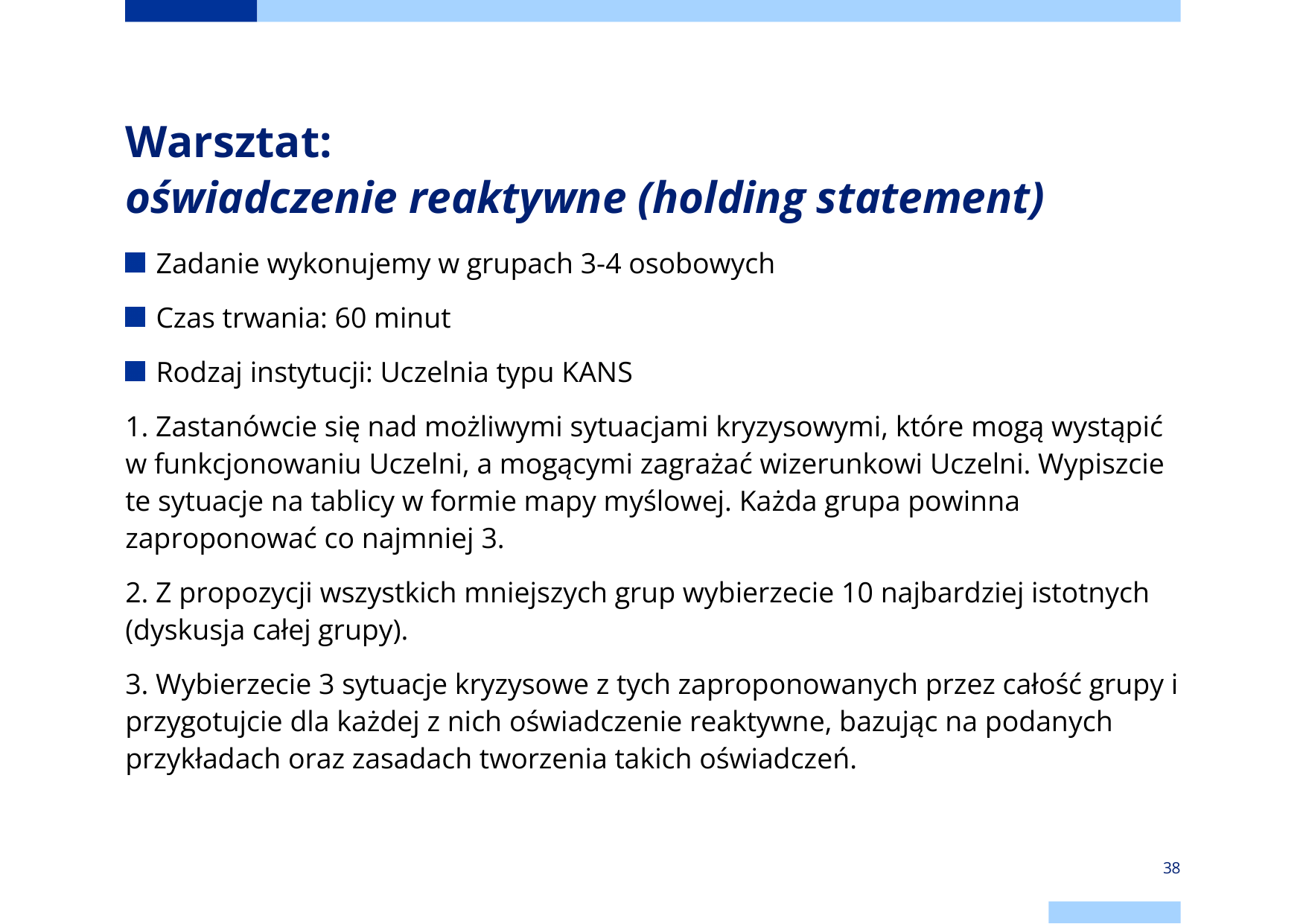

# Warsztat: oświadczenie reaktywne (holding statement)
Zadanie wykonujemy w grupach 3-4 osobowych
Czas trwania: 60 minut
Rodzaj instytucji: Uczelnia typu KANS
1. Zastanówcie się nad możliwymi sytuacjami kryzysowymi, które mogą wystąpić w funkcjonowaniu Uczelni, a mogącymi zagrażać wizerunkowi Uczelni. Wypiszcie te sytuacje na tablicy w formie mapy myślowej. Każda grupa powinna zaproponować co najmniej 3.
2. Z propozycji wszystkich mniejszych grup wybierzecie 10 najbardziej istotnych (dyskusja całej grupy).
3. Wybierzecie 3 sytuacje kryzysowe z tych zaproponowanych przez całość grupy i przygotujcie dla każdej z nich oświadczenie reaktywne, bazując na podanych przykładach oraz zasadach tworzenia takich oświadczeń.
38